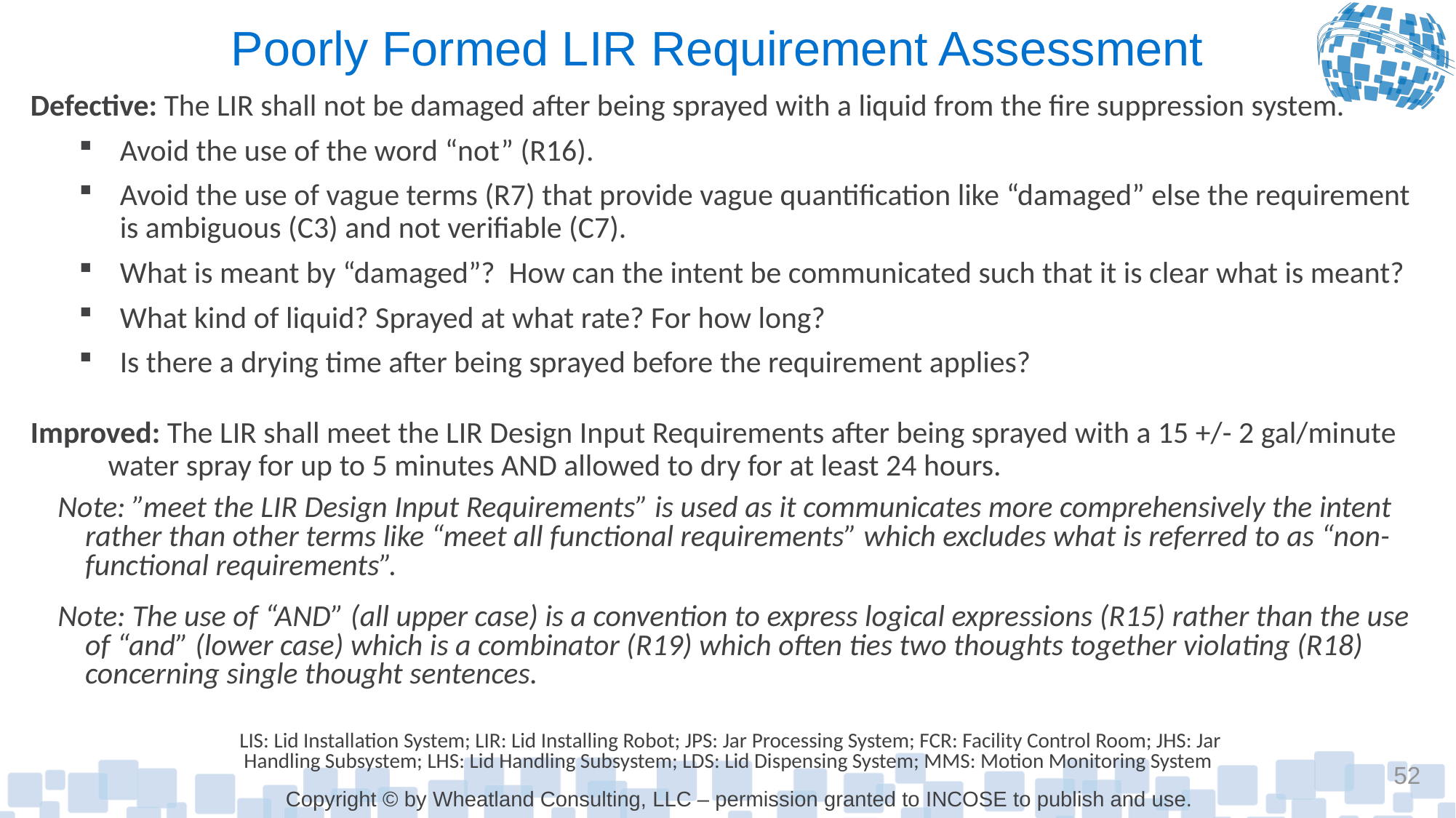

# Poorly Formed LIR Requirement Assessment
Defective: The LIR shall not be damaged after being sprayed with a liquid from the fire suppression system.
Avoid the use of the word “not” (R16).
Avoid the use of vague terms (R7) that provide vague quantification like “damaged” else the requirement is ambiguous (C3) and not verifiable (C7).
What is meant by “damaged”?  How can the intent be communicated such that it is clear what is meant?
What kind of liquid? Sprayed at what rate? For how long?
Is there a drying time after being sprayed before the requirement applies?

Improved: The LIR shall meet the LIR Design Input Requirements after being sprayed with a 15 +/- 2 gal/minute water spray for up to 5 minutes AND allowed to dry for at least 24 hours.
Note: ”meet the LIR Design Input Requirements” is used as it communicates more comprehensively the intent rather than other terms like “meet all functional requirements” which excludes what is referred to as “non-functional requirements”.
Note: The use of “AND” (all upper case) is a convention to express logical expressions (R15) rather than the use of “and” (lower case) which is a combinator (R19) which often ties two thoughts together violating (R18) concerning single thought sentences.

LIS: Lid Installation System; LIR: Lid Installing Robot; JPS: Jar Processing System; FCR: Facility Control Room; JHS: Jar Handling Subsystem; LHS: Lid Handling Subsystem; LDS: Lid Dispensing System; MMS: Motion Monitoring System
52
Copyright © by Wheatland Consulting, LLC – permission granted to INCOSE to publish and use.